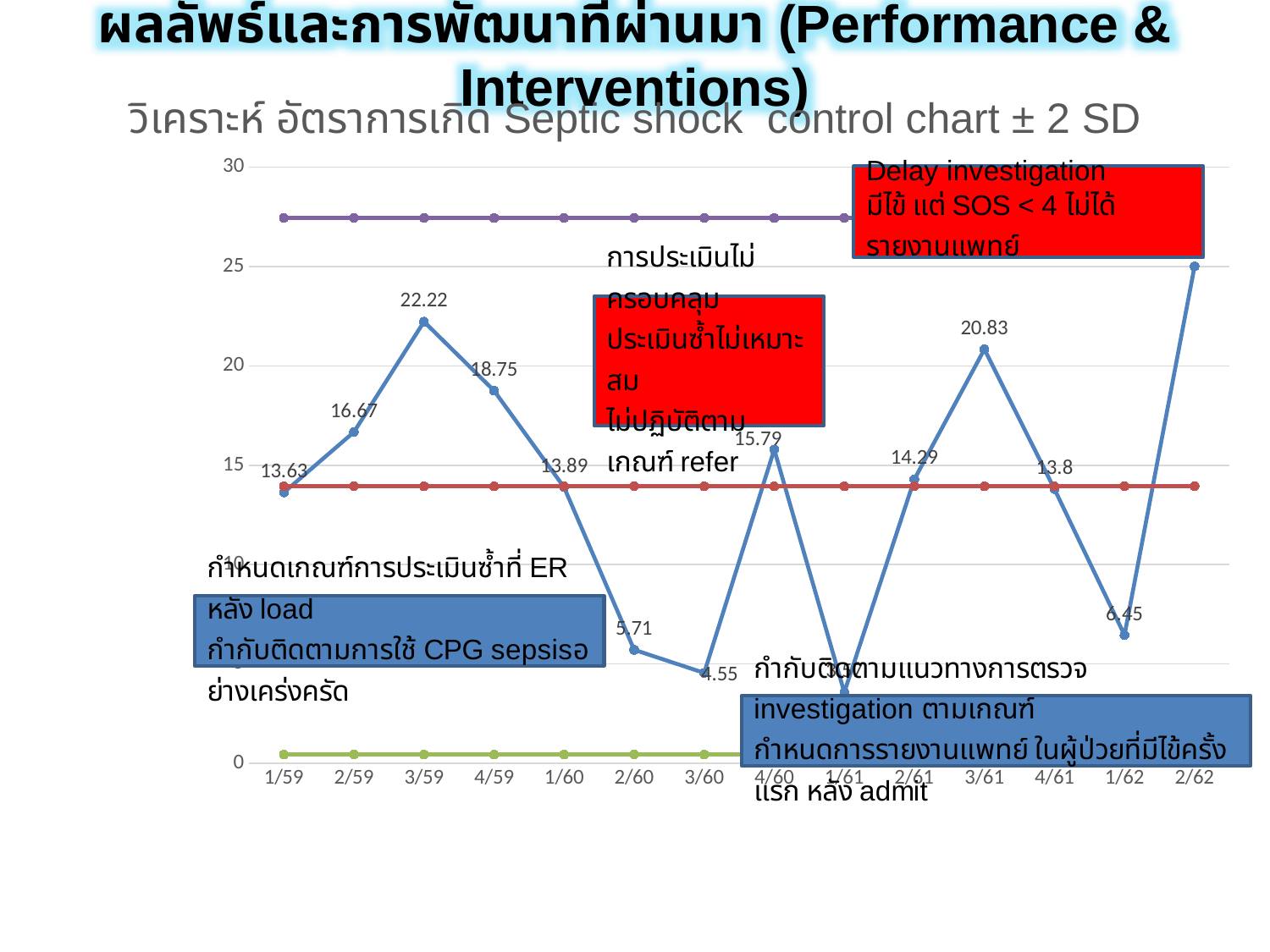

ผลลัพธ์และการพัฒนาที่ผ่านมา (Performance & Interventions)
วิเคราะห์ อัตราการเกิด Septic shock  control chart ± 2 SD

### Chart

| Category | อัตราการเกิด Septic shock | Mean | LCL | UCL |
|---|---|---|---|---|
| 1/59 | 13.63 | 13.939285714285713 | 0.4411571504708469 | 27.43741427810058 |
| 2/59 | 16.67 | 13.939285714285713 | 0.4411571504708469 | 27.43741427810058 |
| 3/59 | 22.22 | 13.939285714285713 | 0.4411571504708469 | 27.43741427810058 |
| 4/59 | 18.75 | 13.939285714285713 | 0.4411571504708469 | 27.43741427810058 |
| 1/60 | 13.89 | 13.939285714285713 | 0.4411571504708469 | 27.43741427810058 |
| 2/60 | 5.71 | 13.939285714285713 | 0.4411571504708469 | 27.43741427810058 |
| 3/60 | 4.55 | 13.939285714285713 | 0.4411571504708469 | 27.43741427810058 |
| 4/60 | 15.79 | 13.939285714285713 | 0.4411571504708469 | 27.43741427810058 |
| 1/61 | 3.57 | 13.939285714285713 | 0.4411571504708469 | 27.43741427810058 |
| 2/61 | 14.29 | 13.939285714285713 | 0.4411571504708469 | 27.43741427810058 |
| 3/61 | 20.83 | 13.939285714285713 | 0.4411571504708469 | 27.43741427810058 |
| 4/61 | 13.8 | 13.939285714285713 | 0.4411571504708469 | 27.43741427810058 |
| 1/62 | 6.45 | 13.939285714285713 | 0.4411571504708469 | 27.43741427810058 |
| 2/62 | 25.0 | 13.939285714285713 | 0.4411571504708469 | 27.43741427810058 |